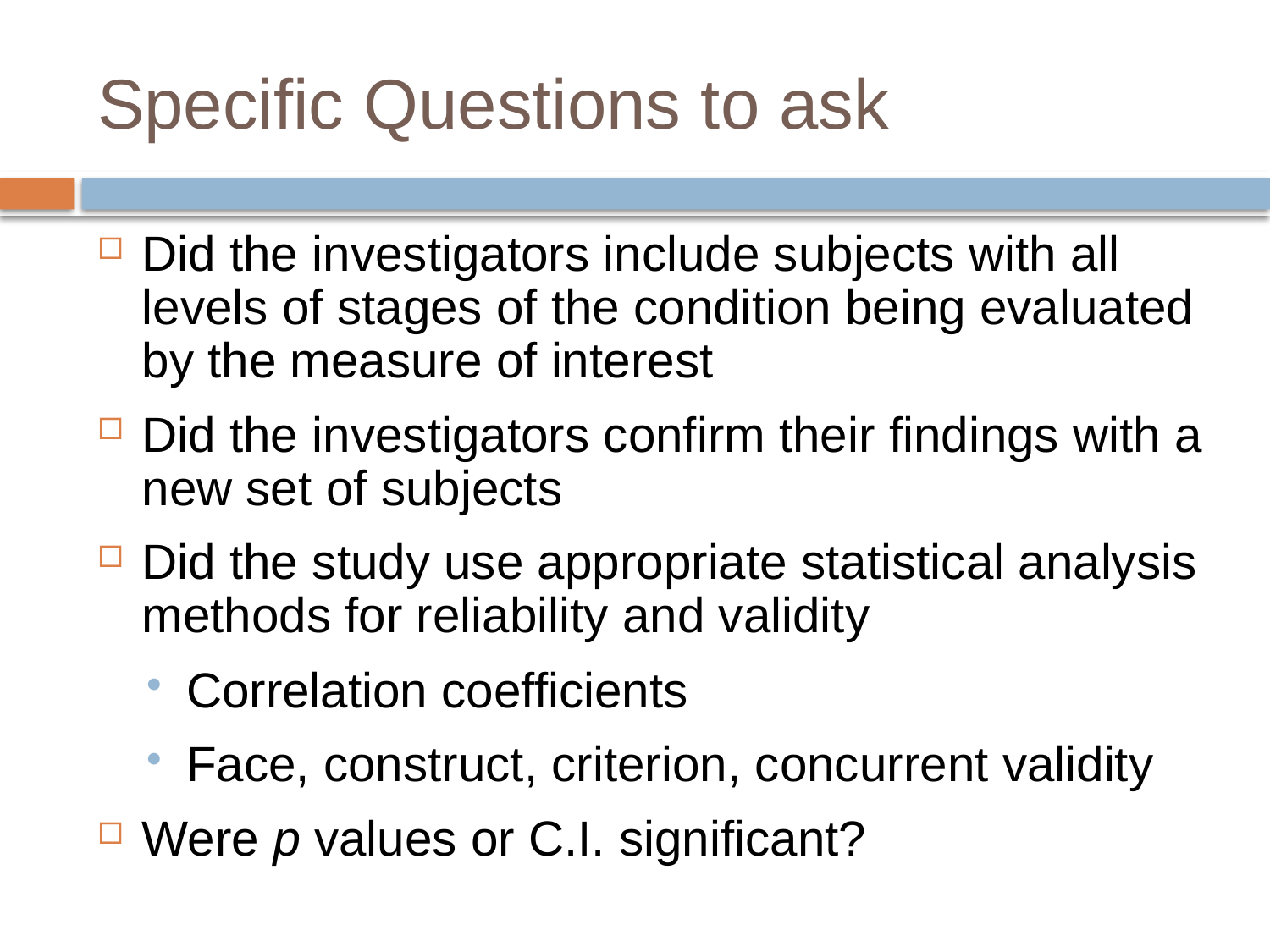

# Specific Questions to ask
Did the investigators include subjects with all levels of stages of the condition being evaluated by the measure of interest
Did the investigators confirm their findings with a new set of subjects
Did the study use appropriate statistical analysis methods for reliability and validity
Correlation coefficients
Face, construct, criterion, concurrent validity
Were p values or C.I. significant?